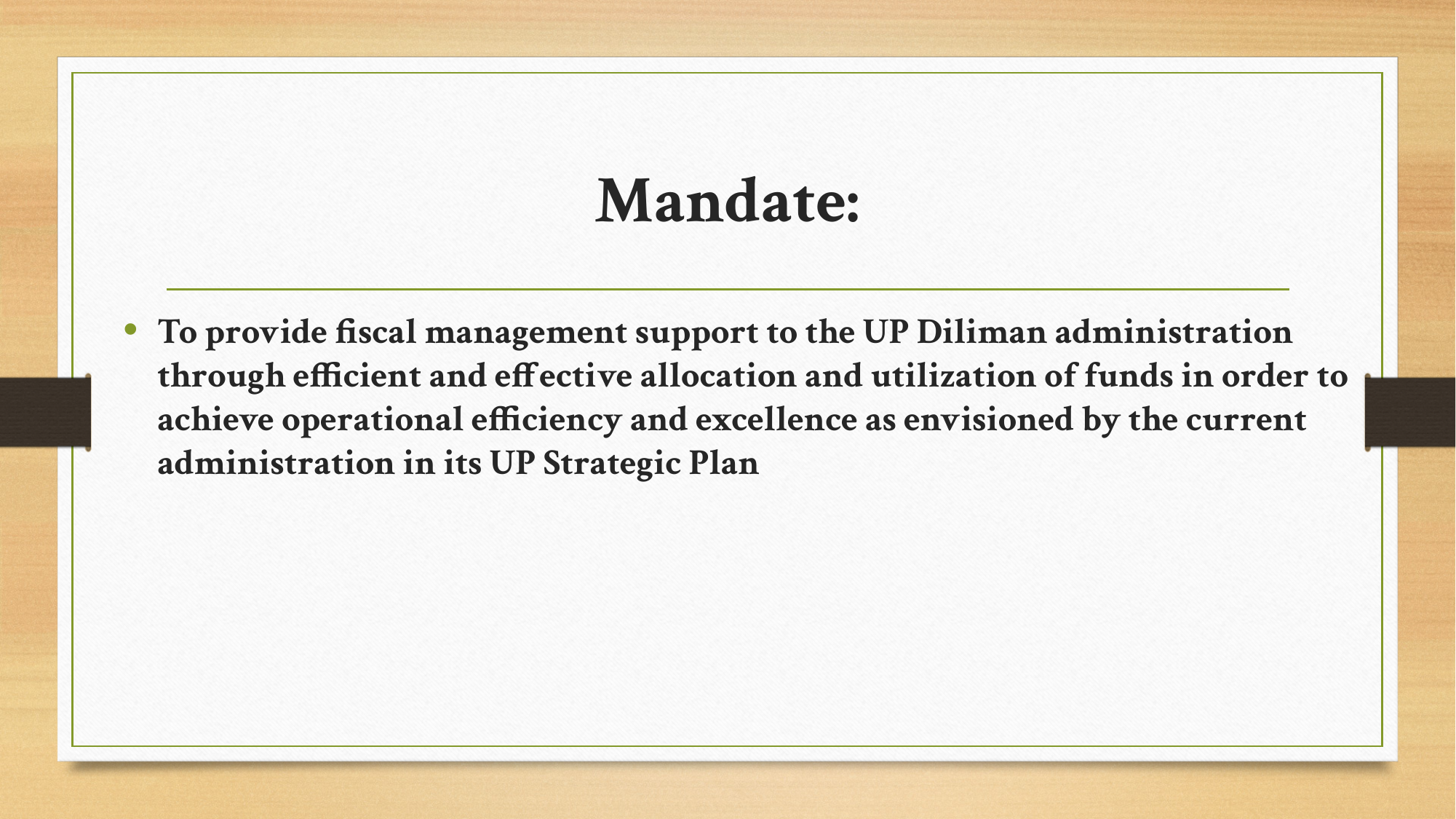

# Mandate:
To provide fiscal management support to the UP Diliman administration through efficient and effective allocation and utilization of funds in order to achieve operational efficiency and excellence as envisioned by the current administration in its UP Strategic Plan